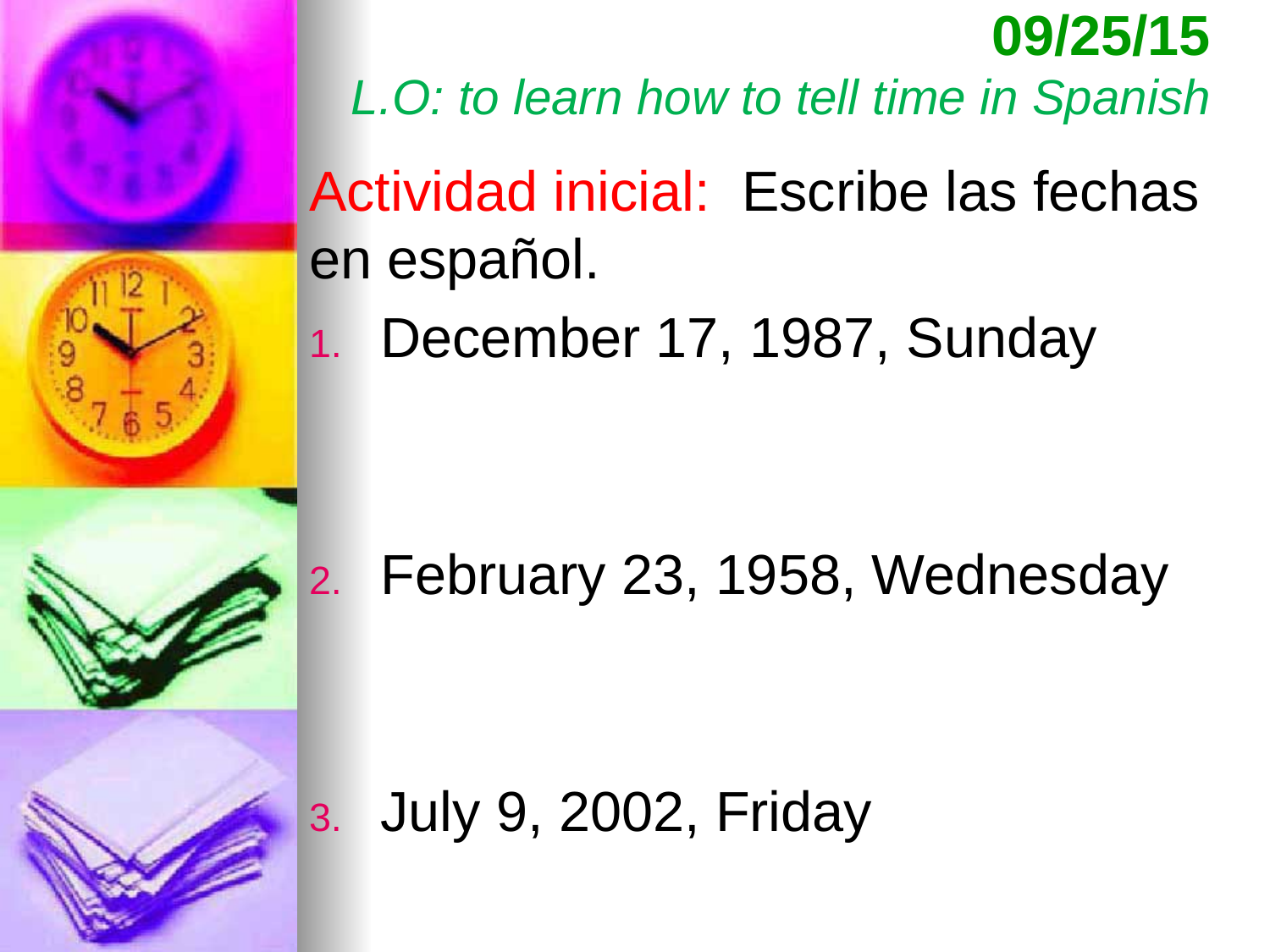

09/25/15
# L.O: to learn how to tell time in Spanish
Actividad inicial:  Escribe las fechas en español.
December 17, 1987, Sunday

February 23, 1958, Wednesday

July 9, 2002, Friday